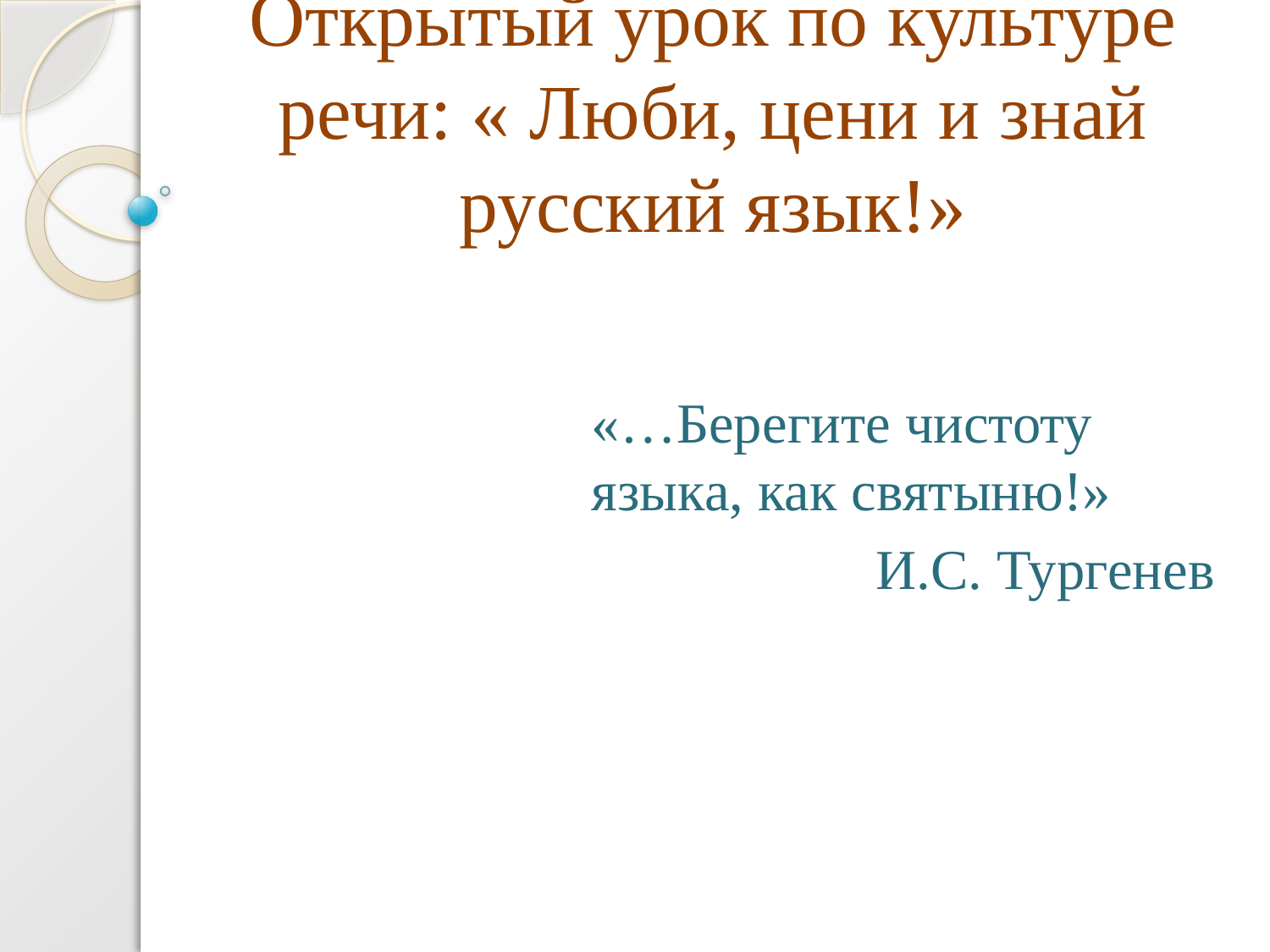

# Открытый урок по культуре речи: « Люби, цени и знай русский язык!»
«…Берегите чистоту языка, как святыню!»
И.С. Тургенев